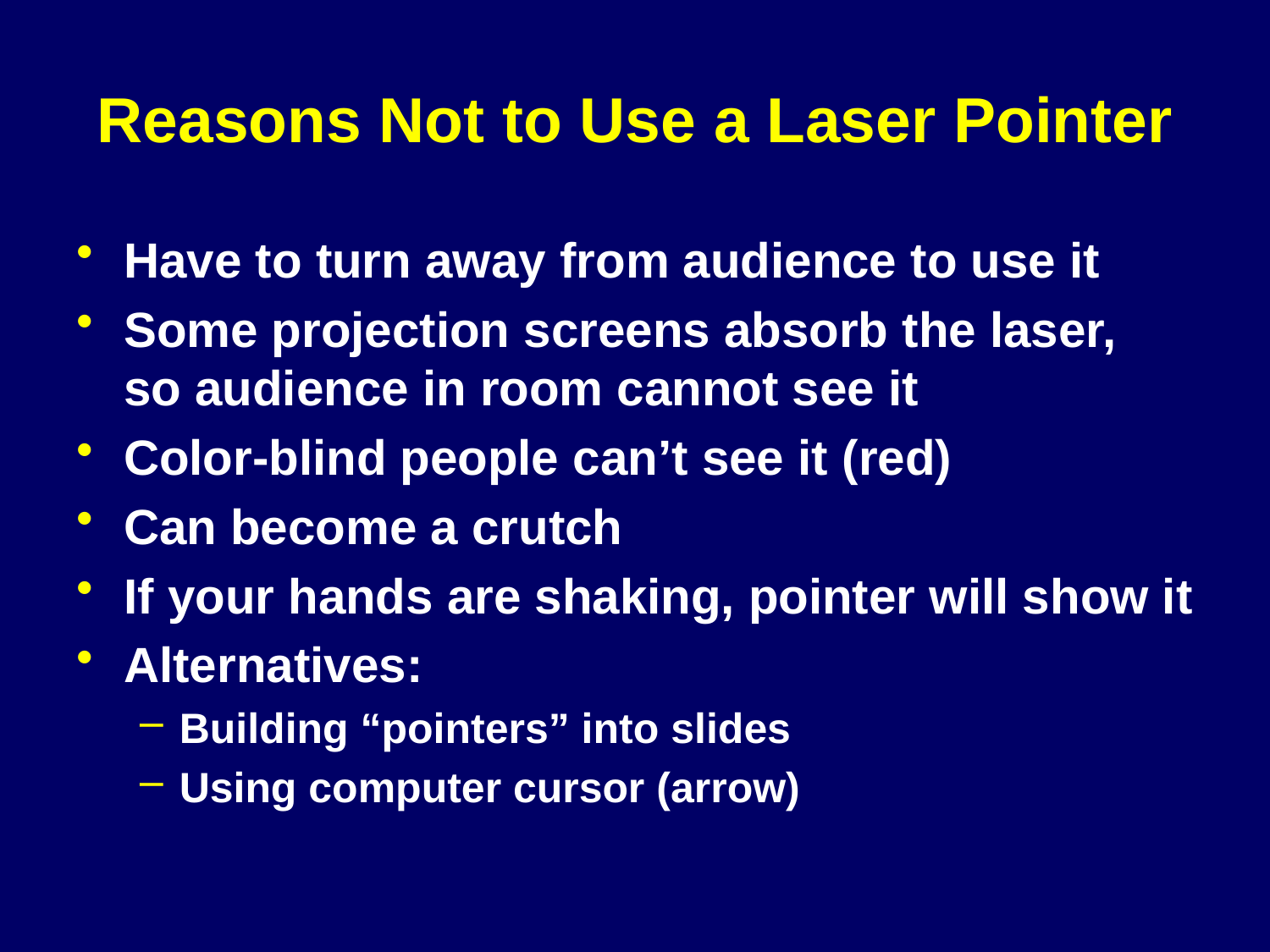

# Reasons Not to Use a Laser Pointer
Have to turn away from audience to use it
Some projection screens absorb the laser,
so audience in room cannot see it
Color-blind people can’t see it (red)
Can become a crutch
If your hands are shaking, pointer will show it
Alternatives:
Building “pointers” into slides
Using computer cursor (arrow)